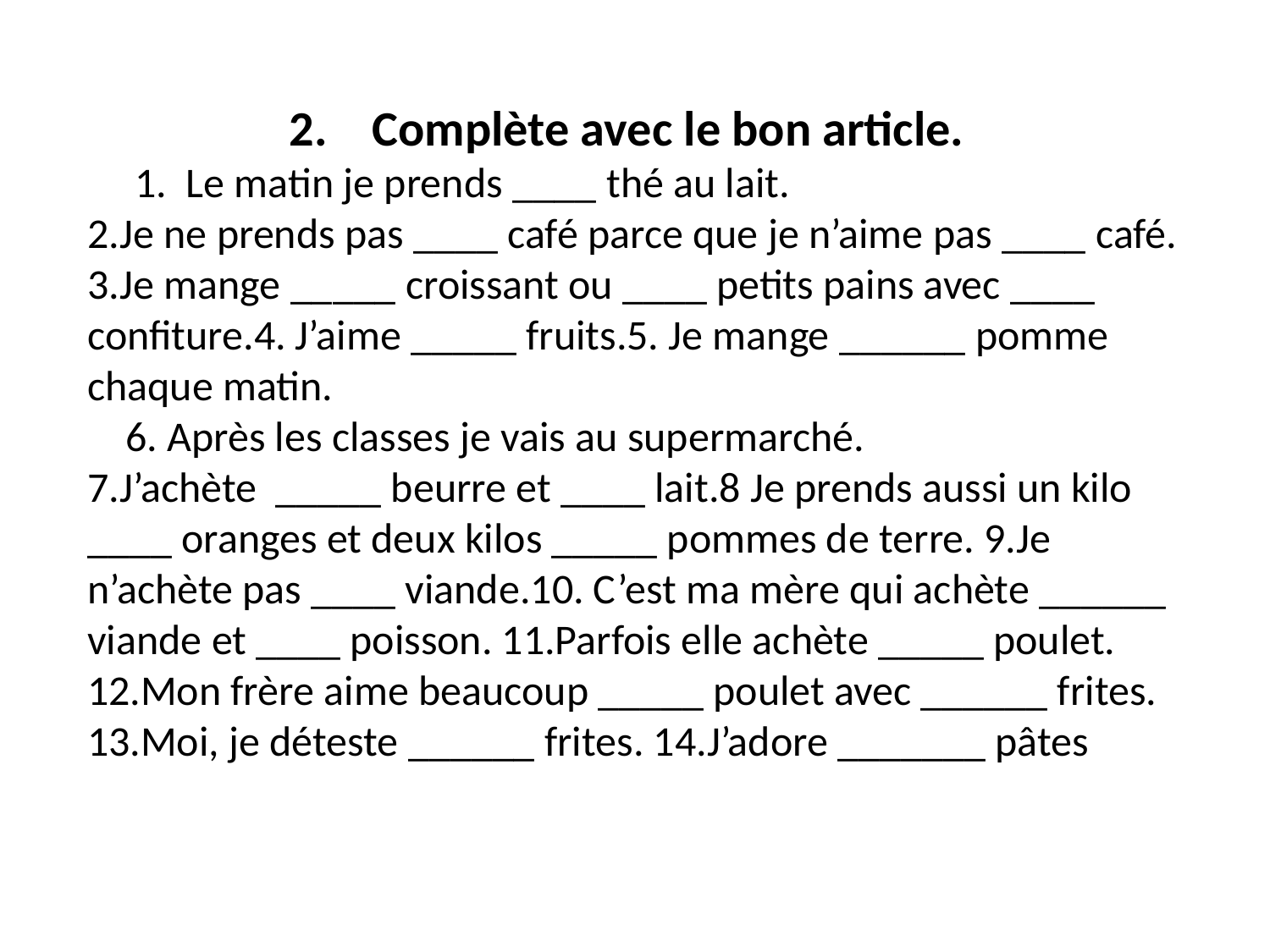

2.    Complète avec le bon article.
     1.  Le matin je prends ____ thé au lait.
2.Je ne prends pas ____ café parce que je n’aime pas ____ café.
3.Je mange _____ croissant ou ____ petits pains avec ____ confiture.4. J’aime _____ fruits.5. Je mange ______ pomme chaque matin.
    6. Après les classes je vais au supermarché.
7.J’achète  _____ beurre et ____ lait.8 Je prends aussi un kilo ____ oranges et deux kilos _____ pommes de terre. 9.Je n’achète pas ____ viande.10. C’est ma mère qui achète ______ viande et ____ poisson. 11.Parfois elle achète _____ poulet. 12.Mon frère aime beaucoup _____ poulet avec ______ frites. 13.Moi, je déteste ______ frites. 14.J’adore _______ pâtes